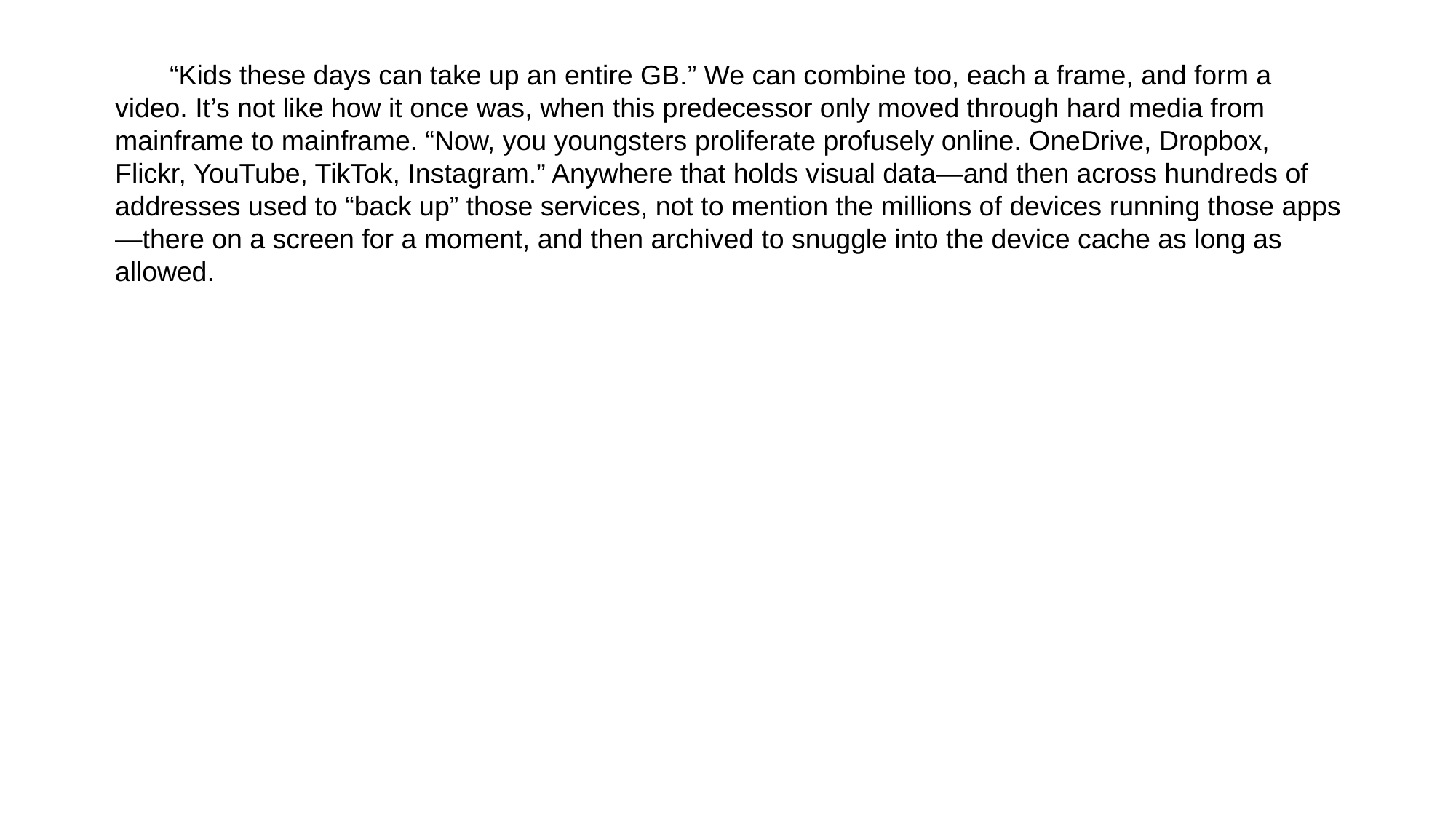

“Kids these days can take up an entire GB.” We can combine too, each a frame, and form a video. It’s not like how it once was, when this predecessor only moved through hard media from mainframe to mainframe. “Now, you youngsters proliferate profusely online. OneDrive, Dropbox, Flickr, YouTube, TikTok, Instagram.” Anywhere that holds visual data—and then across hundreds of addresses used to “back up” those services, not to mention the millions of devices running those apps—there on a screen for a moment, and then archived to snuggle into the device cache as long as allowed.